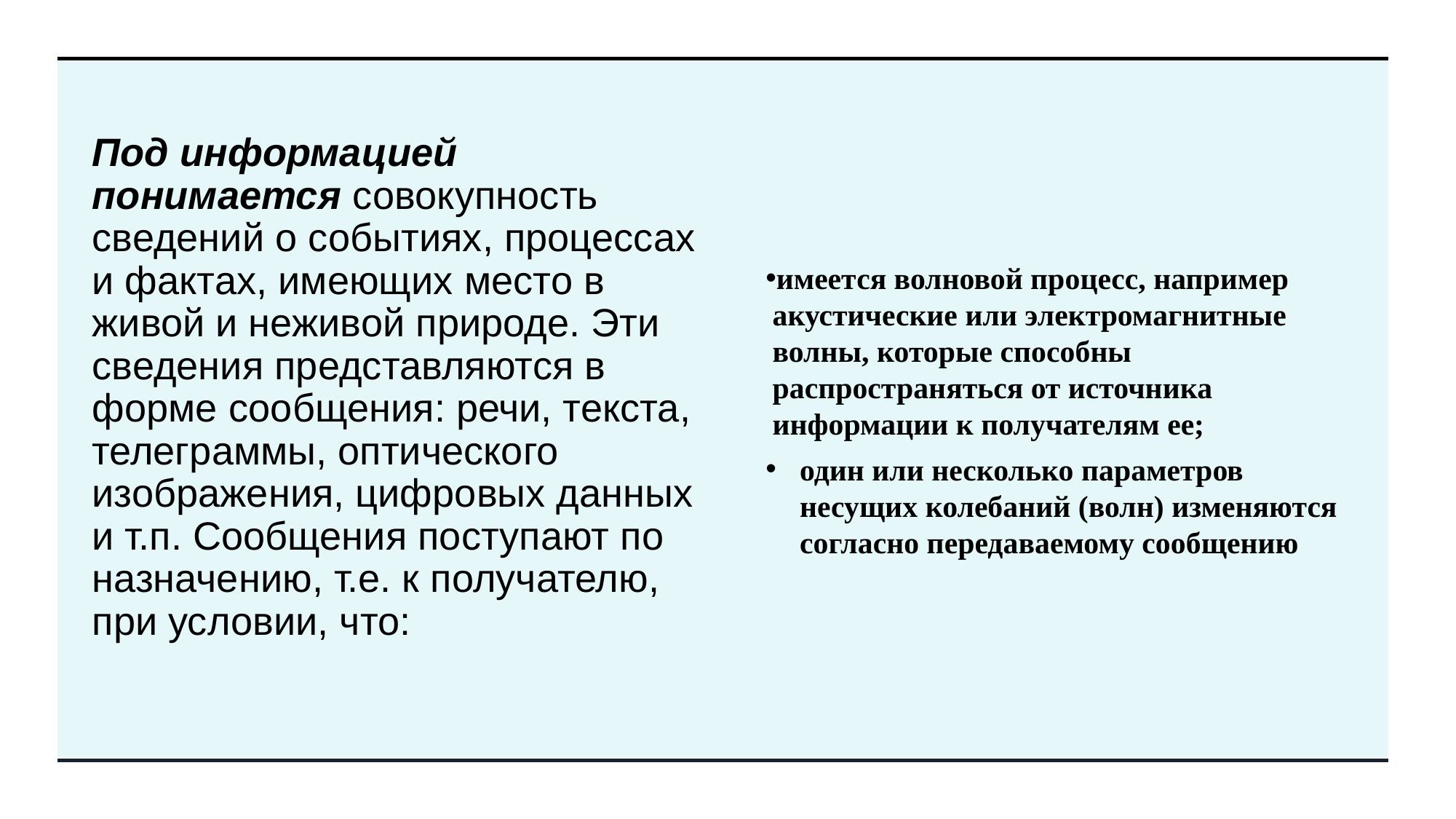

# Под информацией понимается совокупность сведений о событиях, процессах и фактах, имеющих место в живой и неживой природе. Эти сведения представляются в форме сообщения: речи, текста, телеграммы, оптического изображения, цифровых данных и т.п. Сообщения поступают по назначению, т.е. к получателю, при условии, что:

имеется волновой процесс, например акустические или электромагнитные волны, которые способны распространяться от источника информации к получателям ее;
один или несколько параметров несущих колебаний (волн) изменяются согласно передаваемому сообщению